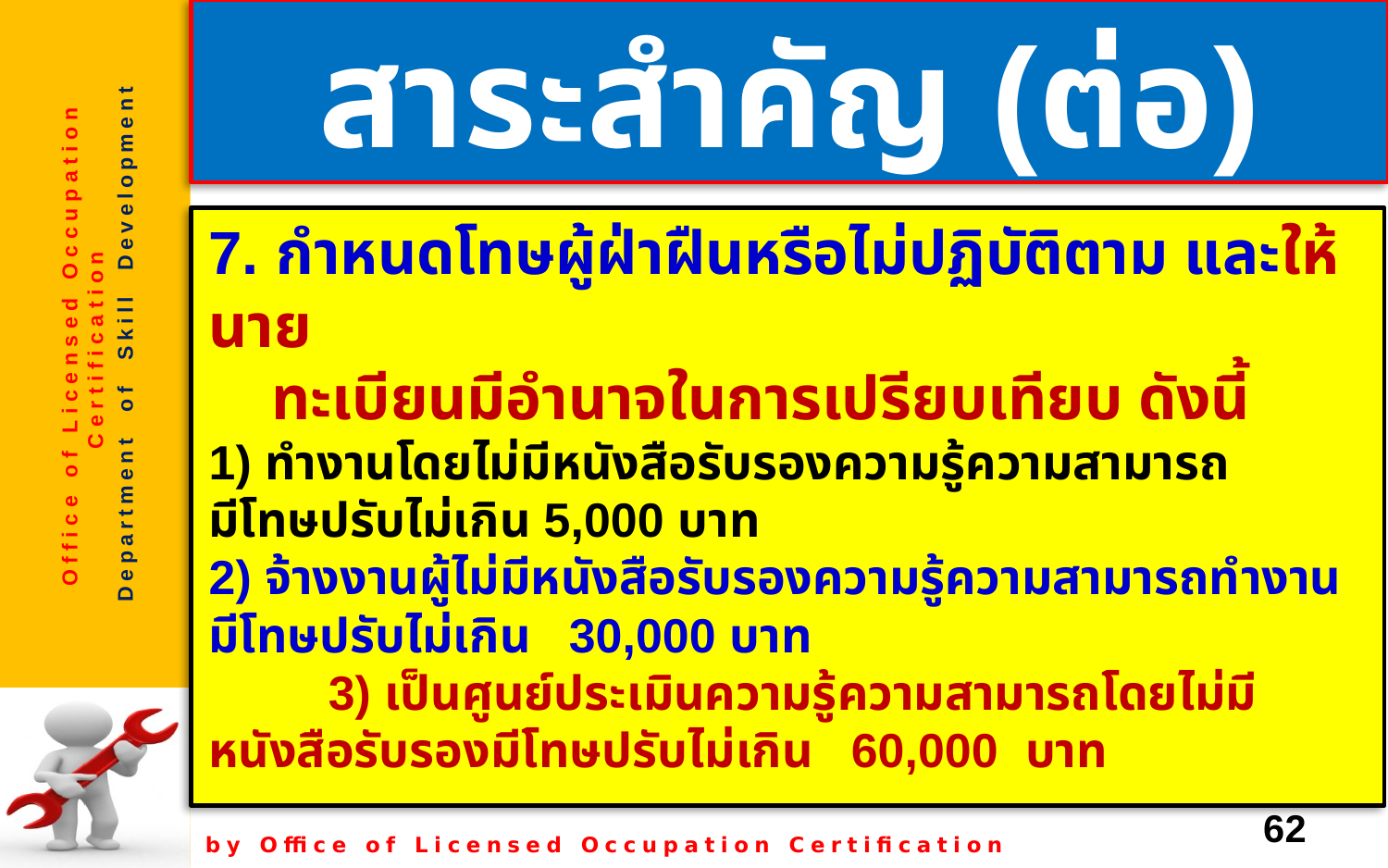

# สาระสำคัญ (ต่อ)
7. กำหนดโทษผู้ฝ่าฝืนหรือไม่ปฏิบัติตาม และให้นาย
    ทะเบียนมีอำนาจในการเปรียบเทียบ ดังนี้
	1) ทำงานโดยไม่มีหนังสือรับรองความรู้ความสามารถ
มีโทษปรับไม่เกิน 5,000 บาท
	2) จ้างงานผู้ไม่มีหนังสือรับรองความรู้ความสามารถทำงาน
มีโทษปรับไม่เกิน   30,000 บาท
     	3) เป็นศูนย์ประเมินความรู้ความสามารถโดยไม่มีหนังสือรับรองมีโทษปรับไม่เกิน   60,000  บาท
62